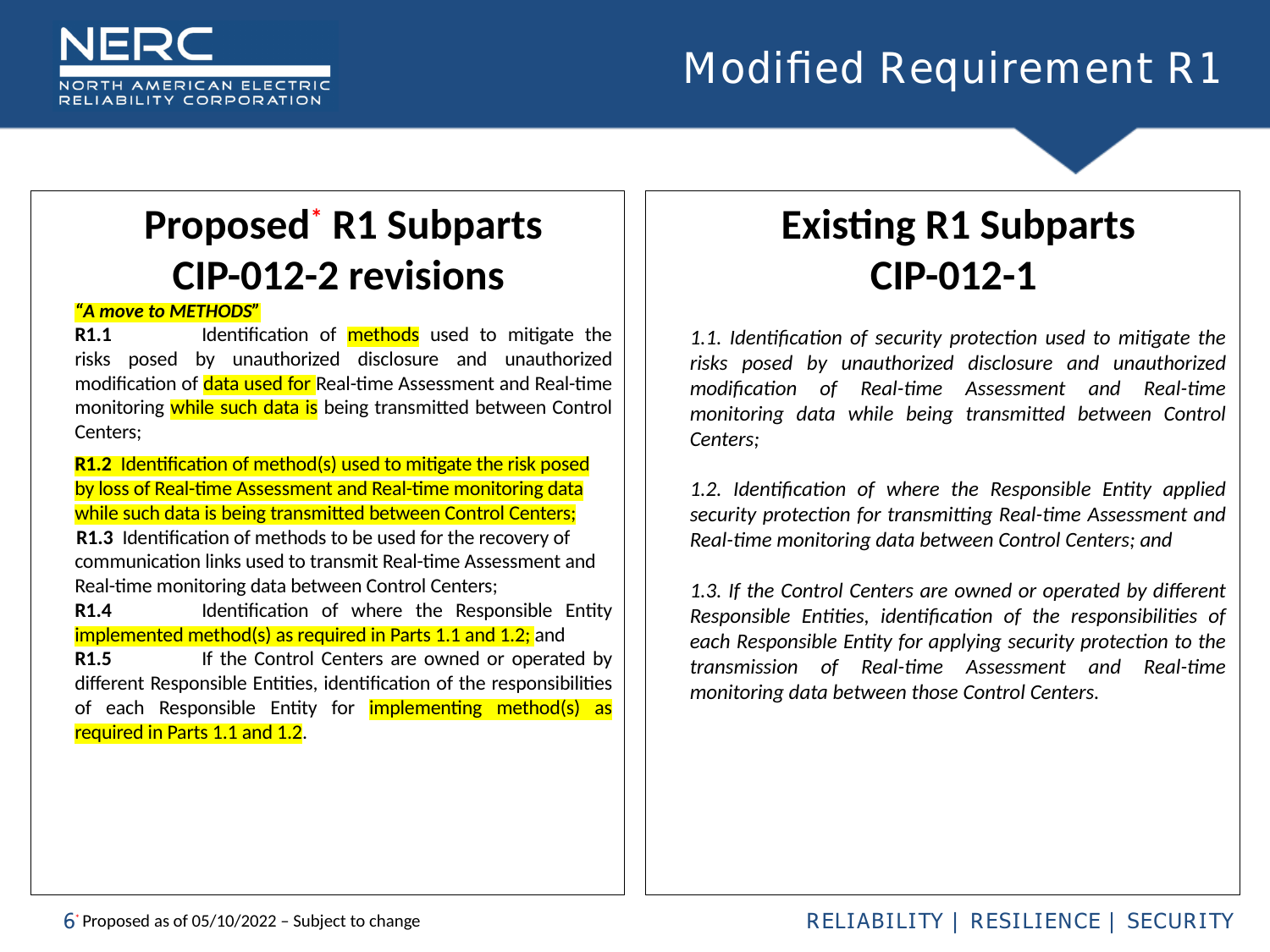

# Modified Requirement R1
Proposed* R1 Subparts
CIP-012-2 revisions
“A move to METHODS”
R1.1	Identification of methods used to mitigate the risks posed by unauthorized disclosure and unauthorized modification of data used for Real-time Assessment and Real-time monitoring while such data is being transmitted between Control Centers;
R1.2  Identification of method(s) used to mitigate the risk posed by loss of Real-time Assessment and Real-time monitoring data while such data is being transmitted between Control Centers;
 R1.3  Identification of methods to be used for the recovery of communication links used to transmit Real-time Assessment and Real-time monitoring data between Control Centers;
R1.4	Identification of where the Responsible Entity implemented method(s) as required in Parts 1.1 and 1.2; and
R1.5	If the Control Centers are owned or operated by different Responsible Entities, identification of the responsibilities of each Responsible Entity for implementing method(s) as required in Parts 1.1 and 1.2.

* Proposed as of 05/10/2022 – Subject to change
Existing R1 Subparts
CIP-012-1

1.1. Identification of security protection used to mitigate the risks posed by unauthorized disclosure and unauthorized modification of Real-time Assessment and Real-time monitoring data while being transmitted between Control Centers;

1.2. Identification of where the Responsible Entity applied security protection for transmitting Real-time Assessment and Real-time monitoring data between Control Centers; and

1.3. If the Control Centers are owned or operated by different Responsible Entities, identification of the responsibilities of each Responsible Entity for applying security protection to the transmission of Real-time Assessment and Real-time monitoring data between those Control Centers.